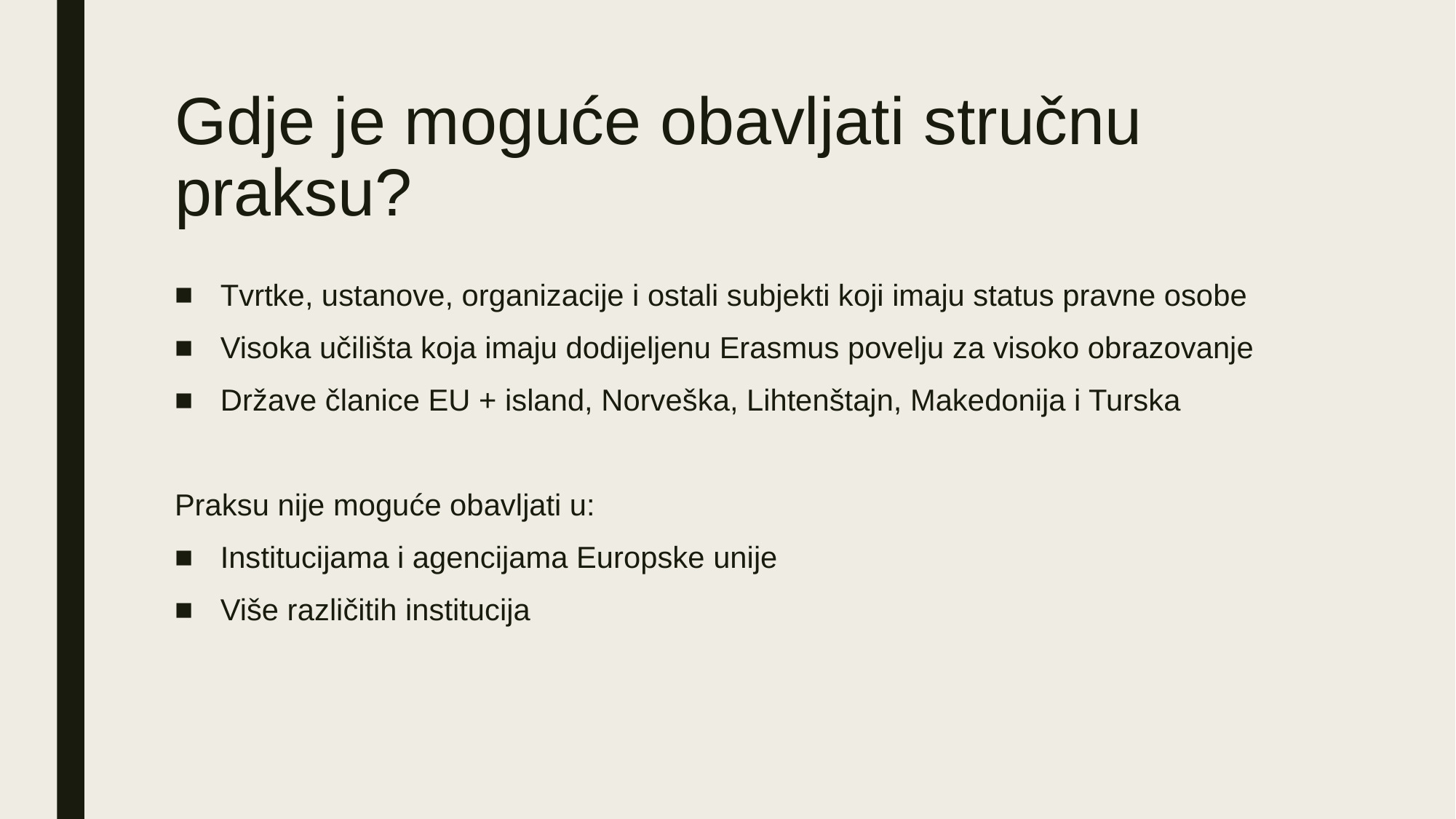

# Gdje je moguće obavljati stručnu praksu?
Tvrtke, ustanove, organizacije i ostali subjekti koji imaju status pravne osobe
Visoka učilišta koja imaju dodijeljenu Erasmus povelju za visoko obrazovanje
Države članice EU + island, Norveška, Lihtenštajn, Makedonija i Turska

Praksu nije moguće obavljati u:
Institucijama i agencijama Europske unije
Više različitih institucija